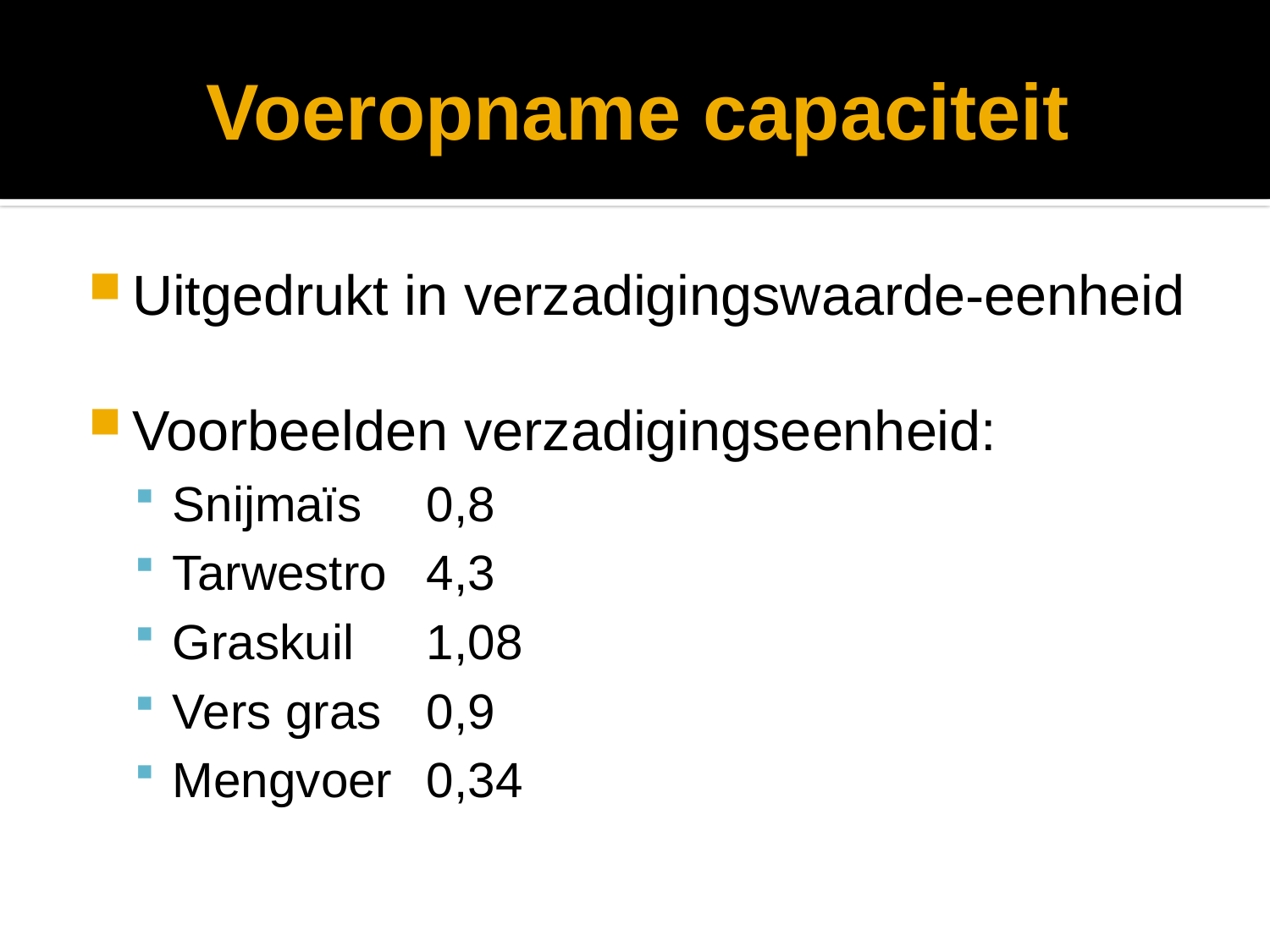

# Voeropname capaciteit
Uitgedrukt in verzadigingswaarde-eenheid

Voorbeelden verzadigingseenheid:
Snijmaïs	0,8
Tarwestro	4,3
Graskuil	1,08
Vers gras	0,9
Mengvoer	0,34